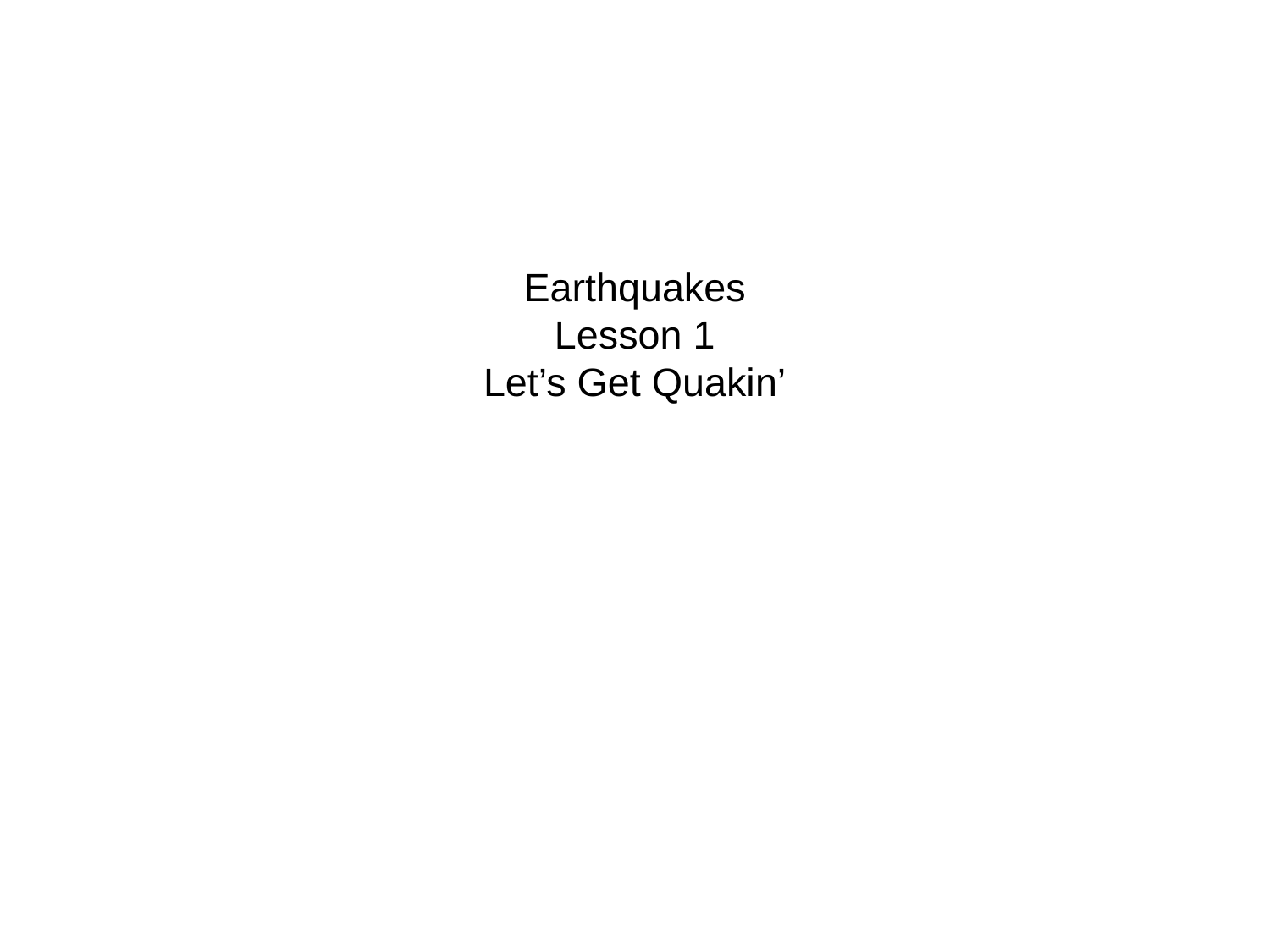

# Earthquakes Lesson 1 Let’s Get Quakin’